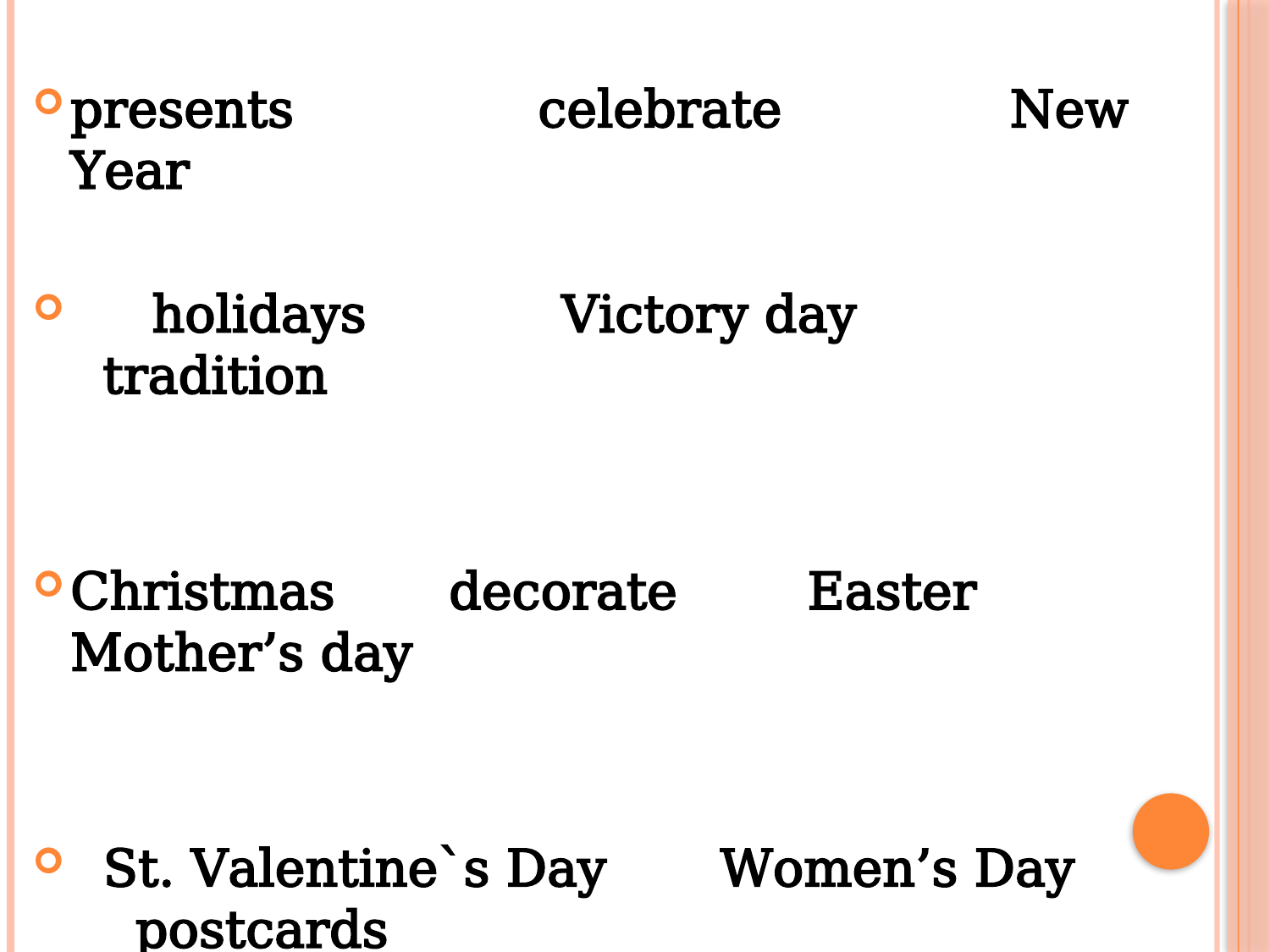

presents               celebrate              New Year

     holidays            Victory day                       tradition

Christmas       decorate        Easter           Mother’s day

  St. Valentine`s Day       Women’s Day            postcards